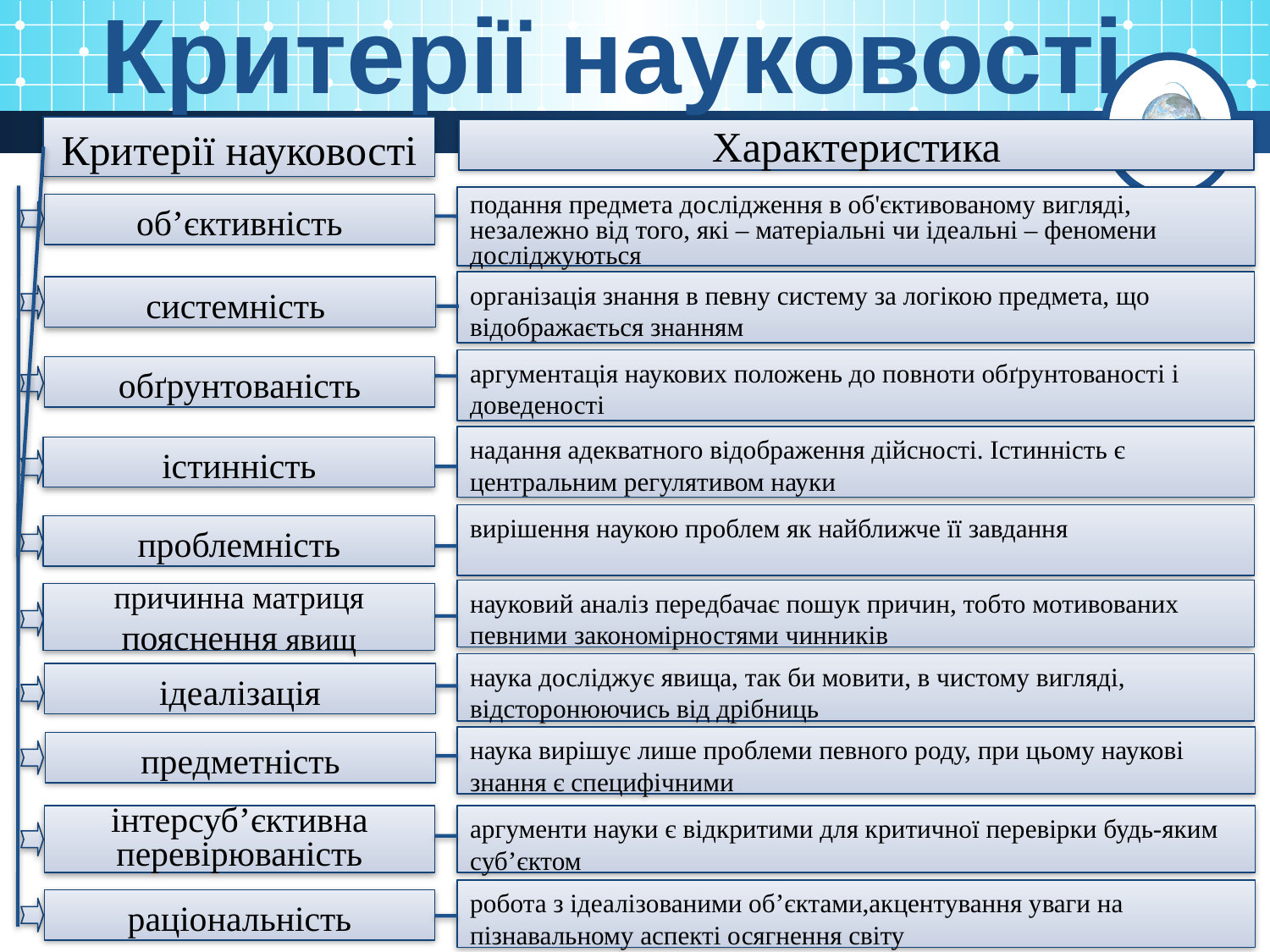

Критерії науковості

Критерії науковості
Характеристика
подання предмета дослідження в об'єктивованому вигляді, незалежно від того, які – матеріальні чи ідеальні – феномени досліджуються

об’єктивність
організація знання в певну систему за логікою предмета, що відображається знанням
системність
аргументація наукових положень до повноти обґрунтованості і доведеності
обґрунтованість
надання адекватного відображення дійсності. Істинність є центральним регулятивом науки
істинність

вирішення наукою проблем як найближче її завдання
проблемність
науковий аналіз передбачає пошук причин, тобто мотивованих певними закономірностями чинників
причинна матриця пояснення явищ
наука досліджує явища, так би мовити, в чистому вигляді, відсторонюючись від дрібниць
ідеалізація
наука вирішує лише проблеми певного роду, при цьому наукові знання є специфічними
предметність
інтерсуб’єктивна перевірюваність
аргументи науки є відкритими для критичної перевірки будь-яким суб’єктом
робота з ідеалізованими об’єктами,акцентування уваги на пізнавальному аспекті осягнення світу
раціональність